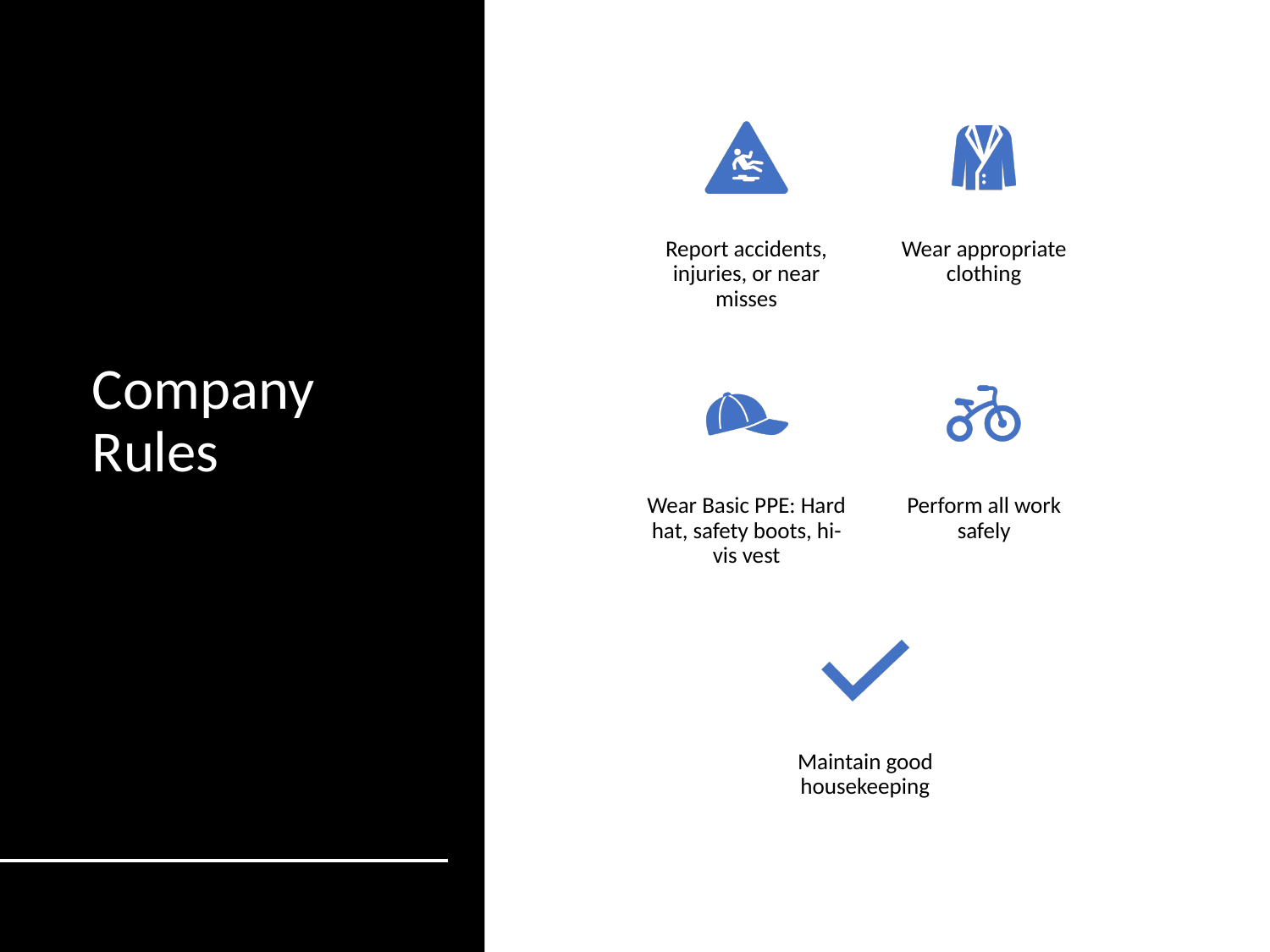

# Company Rules
Report accidents, injuries, or near misses
Wear appropriate clothing
Wear Basic PPE: Hard hat, safety boots, hi-vis vest
Perform all work safely
Maintain good housekeeping